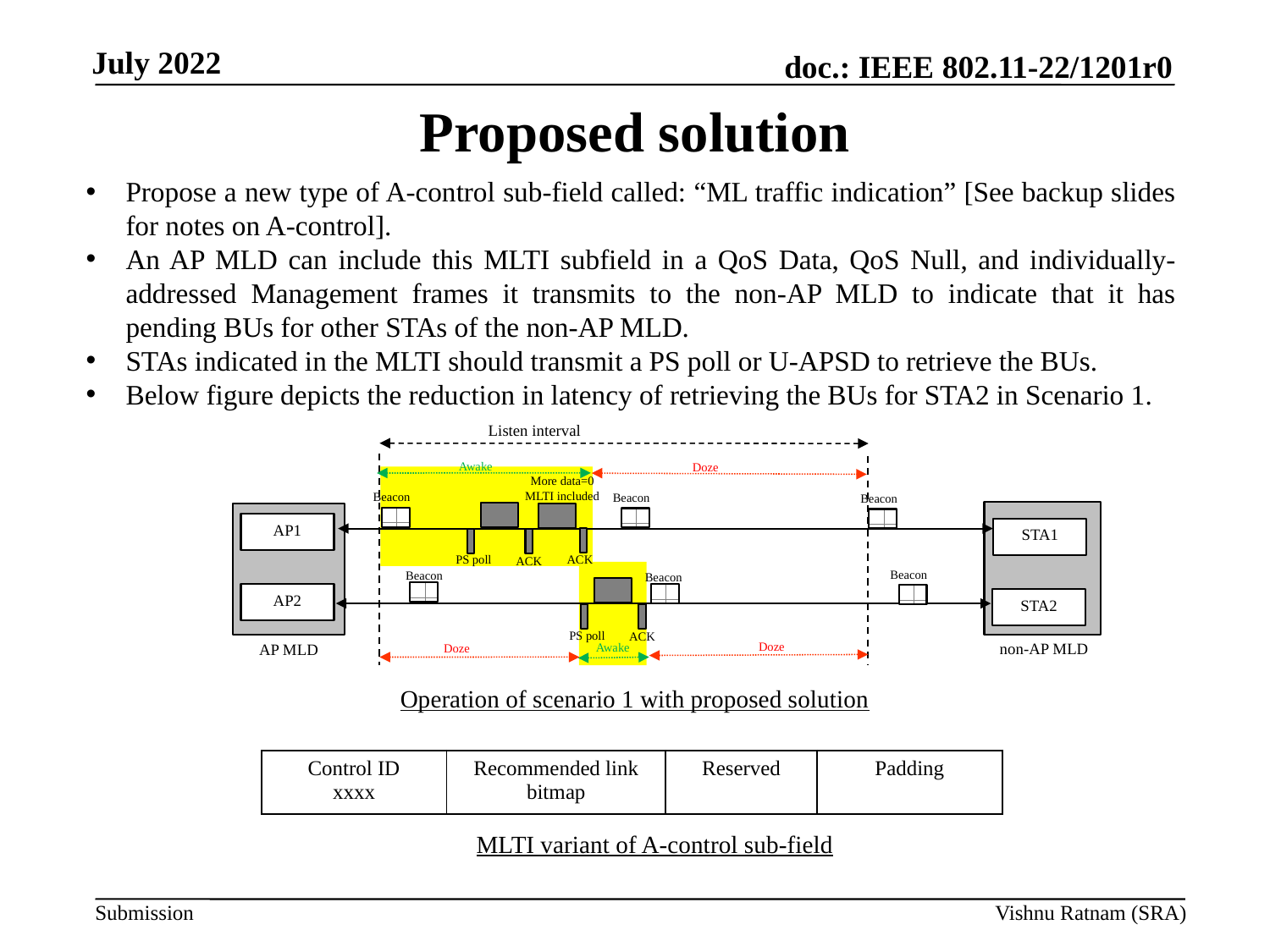

# Proposed solution
Propose a new type of A-control sub-field called: “ML traffic indication” [See backup slides for notes on A-control].
An AP MLD can include this MLTI subfield in a QoS Data, QoS Null, and individually-addressed Management frames it transmits to the non-AP MLD to indicate that it has pending BUs for other STAs of the non-AP MLD.
STAs indicated in the MLTI should transmit a PS poll or U-APSD to retrieve the BUs.
Below figure depicts the reduction in latency of retrieving the BUs for STA2 in Scenario 1.
Listen interval
Awake
Doze

More data=0
MLTI included
Beacon

Beacon

Beacon

AP1
STA1

PS poll
ACK
ACK
Beacon

Beacon

Beacon

AP2
STA2

PS poll
ACK
non-AP MLD
Doze
Awake
AP MLD
Doze
Operation of scenario 1 with proposed solution
| Control ID xxxx | Recommended link bitmap | Reserved | Padding |
| --- | --- | --- | --- |
MLTI variant of A-control sub-field
Vishnu Ratnam (SRA)